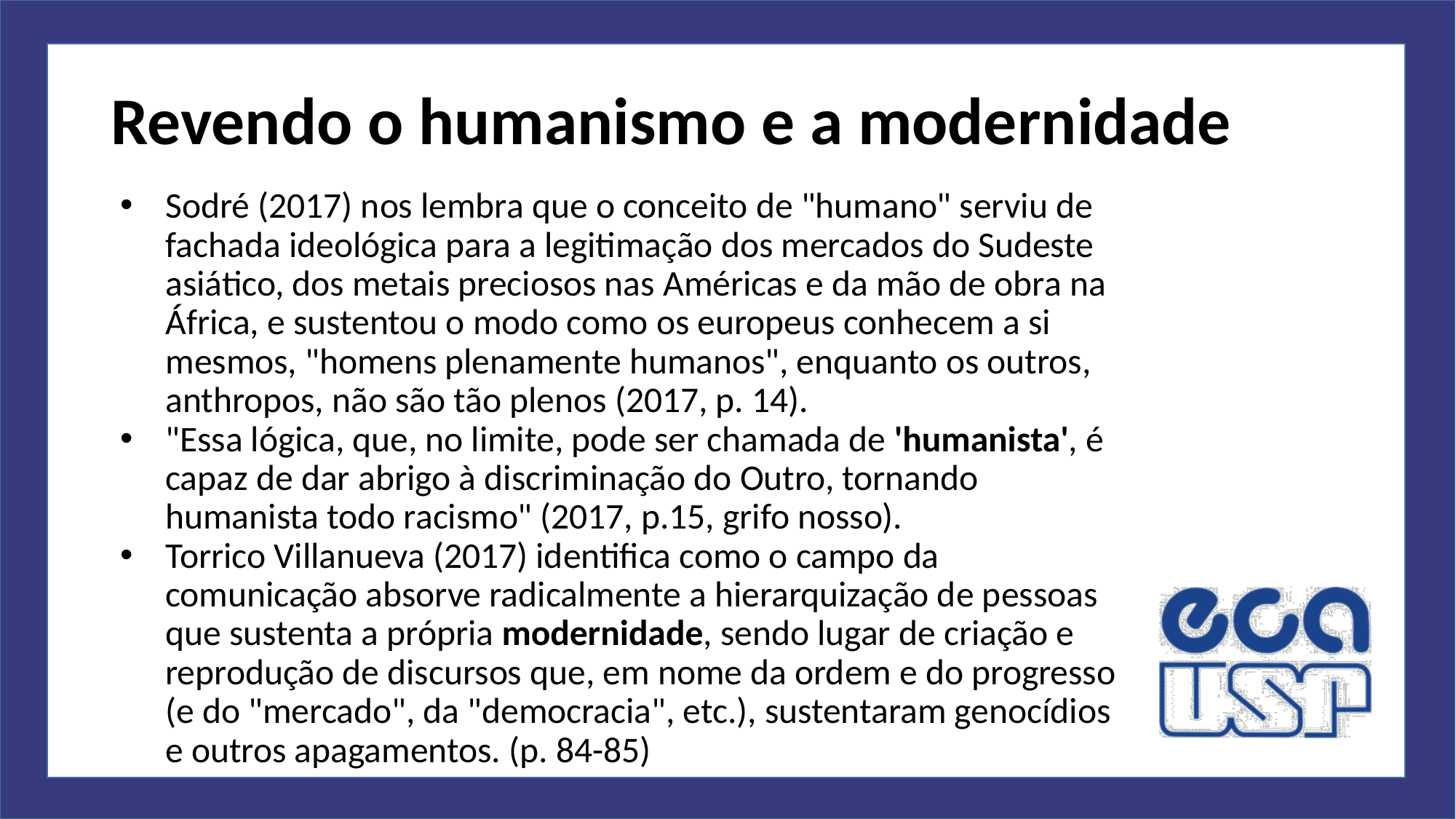

# Revendo o humanismo e a modernidade
Sodré (2017) nos lembra que o conceito de "humano" serviu de fachada ideológica para a legitimação dos mercados do Sudeste asiático, dos metais preciosos nas Américas e da mão de obra na África, e sustentou o modo como os europeus conhecem a si mesmos, "homens plenamente humanos", enquanto os outros, anthropos, não são tão plenos (2017, p. 14).
"Essa lógica, que, no limite, pode ser chamada de 'humanista', é capaz de dar abrigo à discriminação do Outro, tornando humanista todo racismo" (2017, p.15, grifo nosso).
Torrico Villanueva (2017) identifica como o campo da comunicação absorve radicalmente a hierarquização de pessoas que sustenta a própria modernidade, sendo lugar de criação e reprodução de discursos que, em nome da ordem e do progresso (e do "mercado", da "democracia", etc.), sustentaram genocídios e outros apagamentos. (p. 84-85)